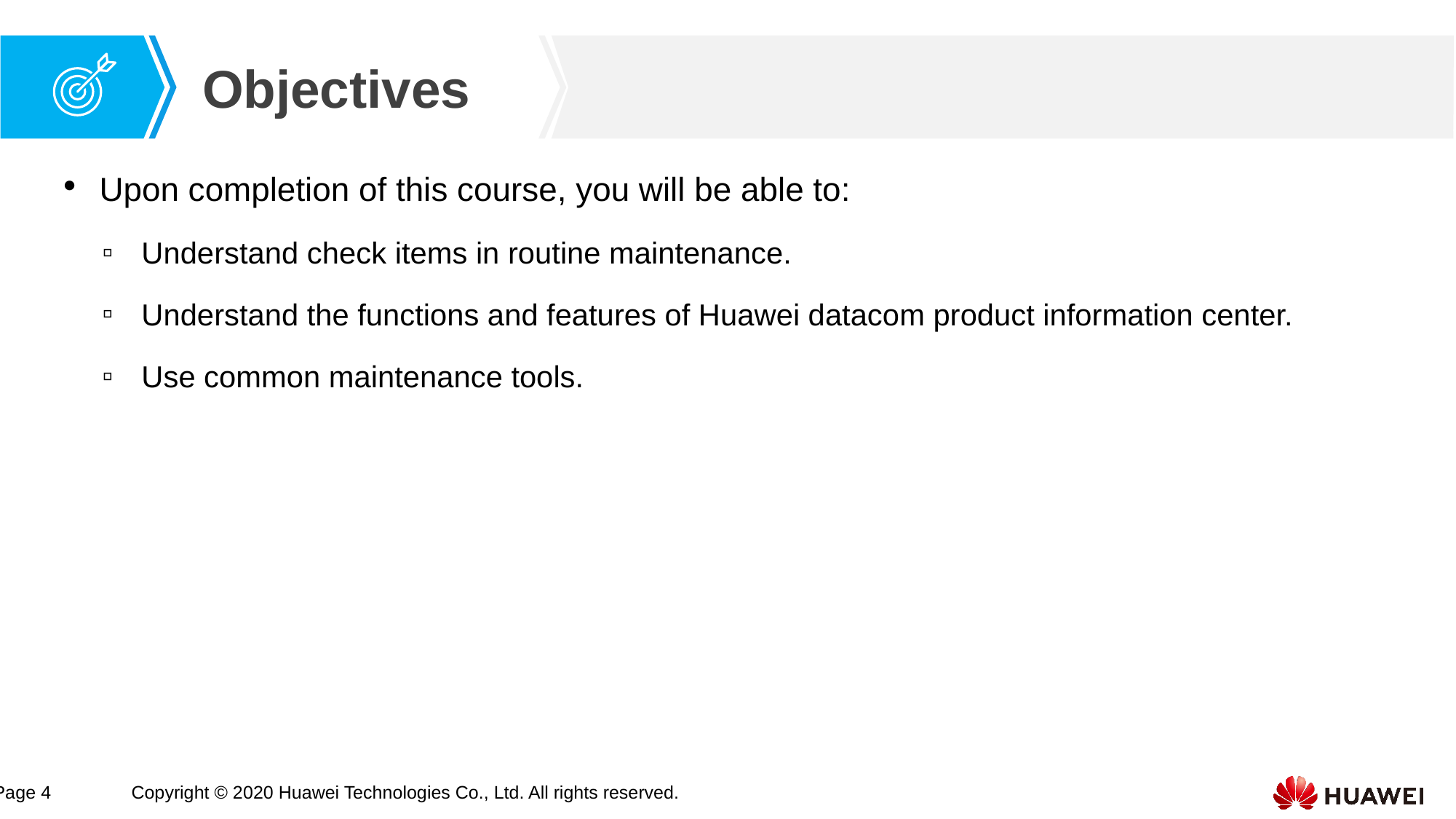

Upon completion of this course, you will be able to:
Understand check items in routine maintenance.
Understand the functions and features of Huawei datacom product information center.
Use common maintenance tools.